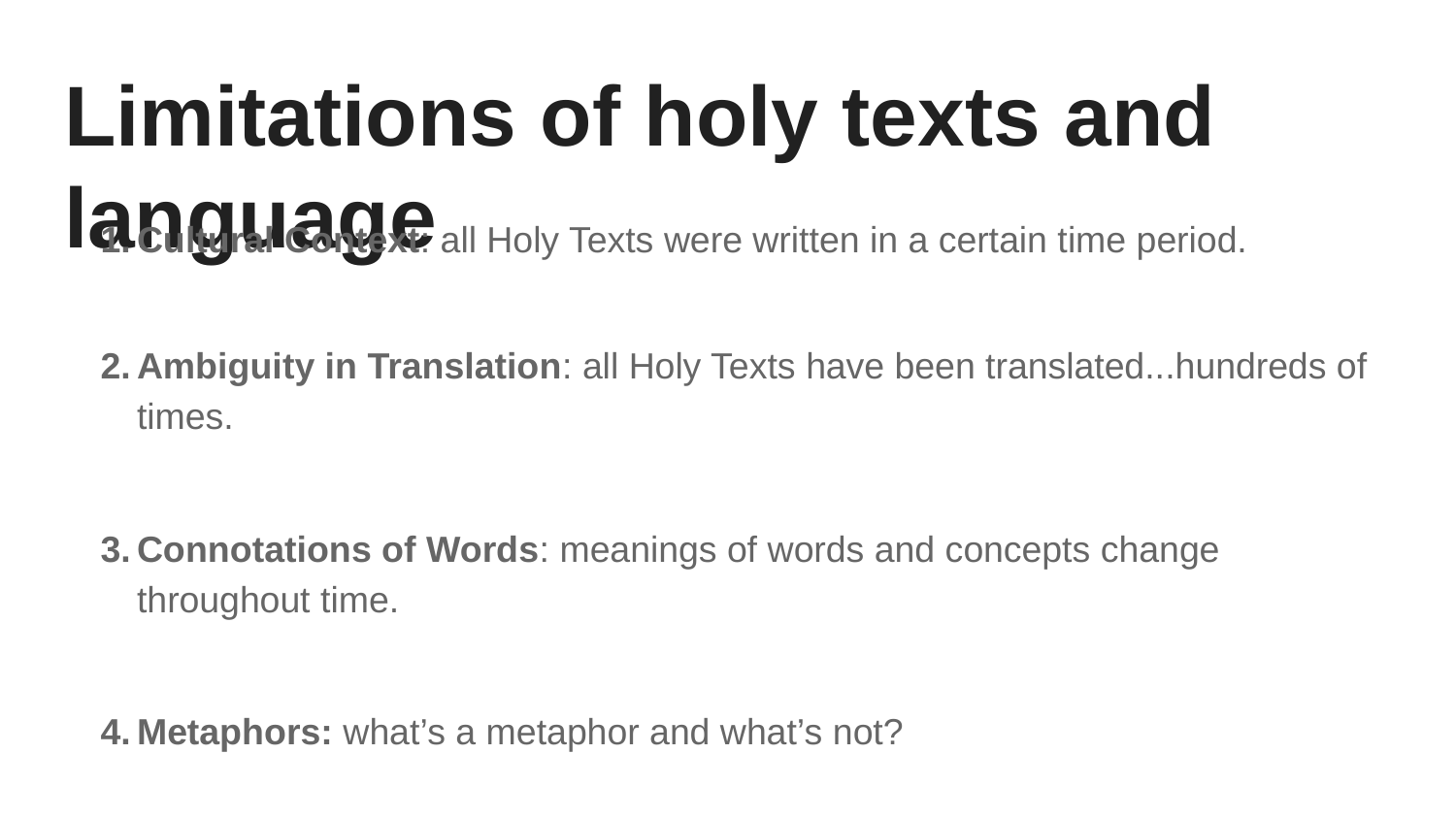

# Limitations of holy texts and language
Cultural Context: all Holy Texts were written in a certain time period.
Ambiguity in Translation: all Holy Texts have been translated...hundreds of times.
Connotations of Words: meanings of words and concepts change throughout time.
Metaphors: what’s a metaphor and what’s not?